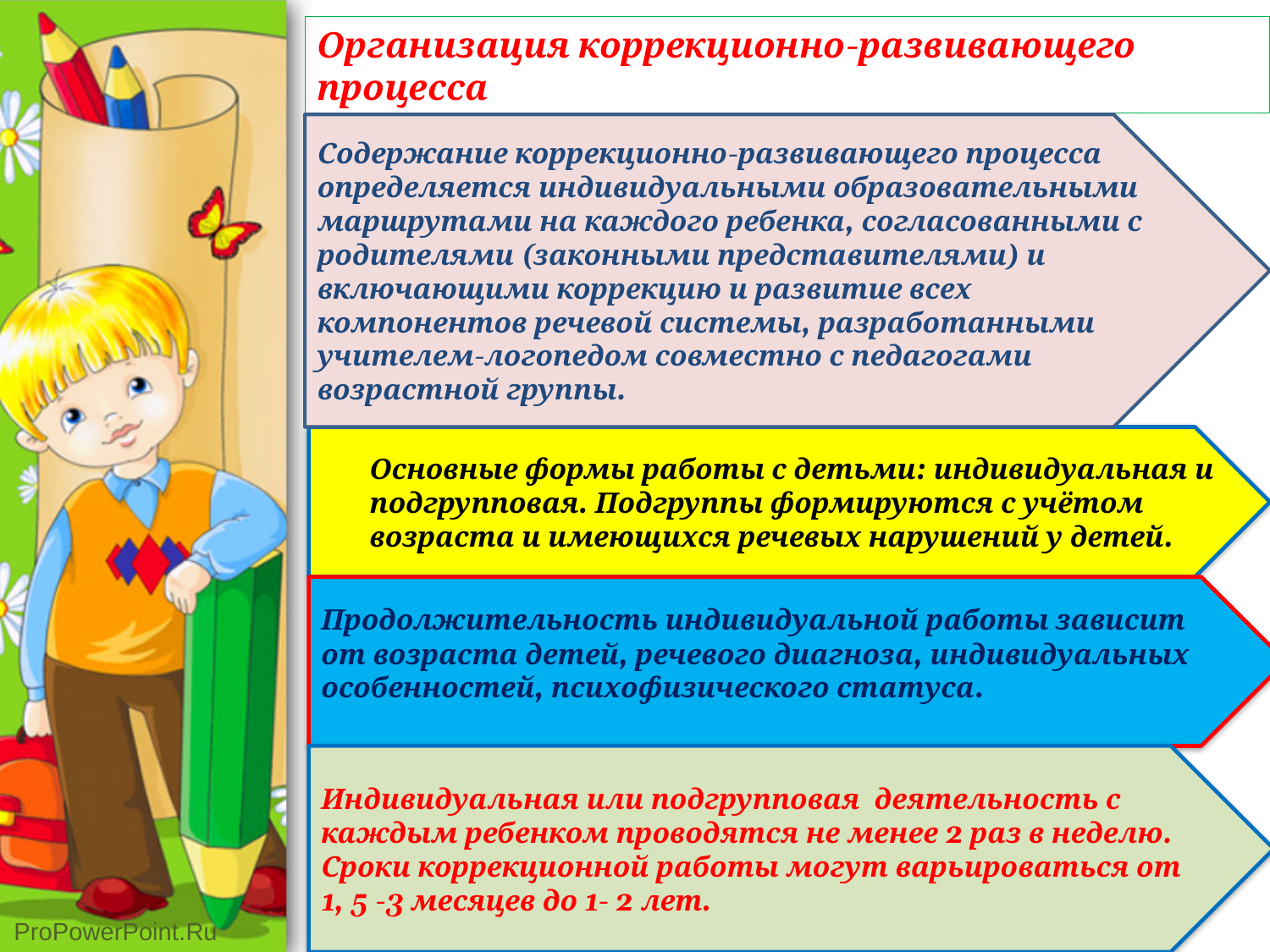

Организация коррекционно-развивающего процесса
Содержание коррекционно-развивающего процесса определяется индивидуальными образовательными маршрутами на каждого ребенка, согласованными с родителями (законными представителями) и включающими коррекцию и развитие всех компонентов речевой системы, разработанными учителем-логопедом совместно с педагогами возрастной группы.
Основные формы работы с детьми: индивидуальная и подгрупповая. Подгруппы формируются с учётом возраста и имеющихся речевых нарушений у детей.

Продолжительность индивидуальной работы зависит от возраста детей, речевого диагноза, индивидуальных особенностей, психофизического статуса.

Индивидуальная или подгрупповая  деятельность с каждым ребенком проводятся не менее 2 раз в неделю. Сроки коррекционной работы могут варьироваться от  1, 5 -3 месяцев до 1- 2 лет.